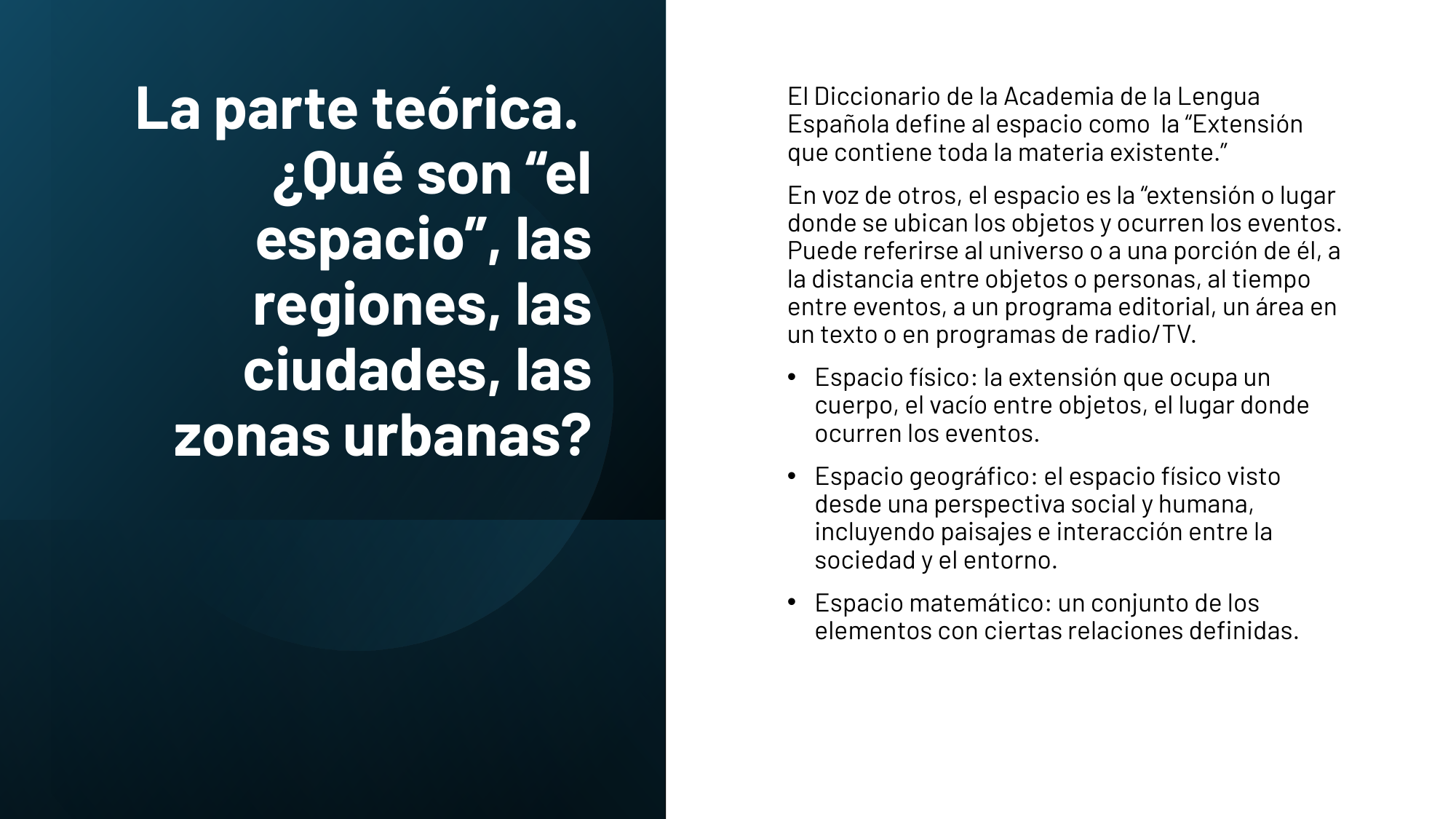

# La parte teórica. ¿Qué son “el espacio”, las regiones, las ciudades, las zonas urbanas?

El Diccionario de la Academia de la Lengua Española define al espacio como  la “Extensión que contiene toda la materia existente.”
En voz de otros, el espacio es la “extensión o lugar donde se ubican los objetos y ocurren los eventos. Puede referirse al universo o a una porción de él, a la distancia entre objetos o personas, al tiempo entre eventos, a un programa editorial, un área en un texto o en programas de radio/TV.
Espacio físico: la extensión que ocupa un cuerpo, el vacío entre objetos, el lugar donde ocurren los eventos.
Espacio geográfico: el espacio físico visto desde una perspectiva social y humana, incluyendo paisajes e interacción entre la sociedad y el entorno.
Espacio matemático: un conjunto de los elementos con ciertas relaciones definidas.